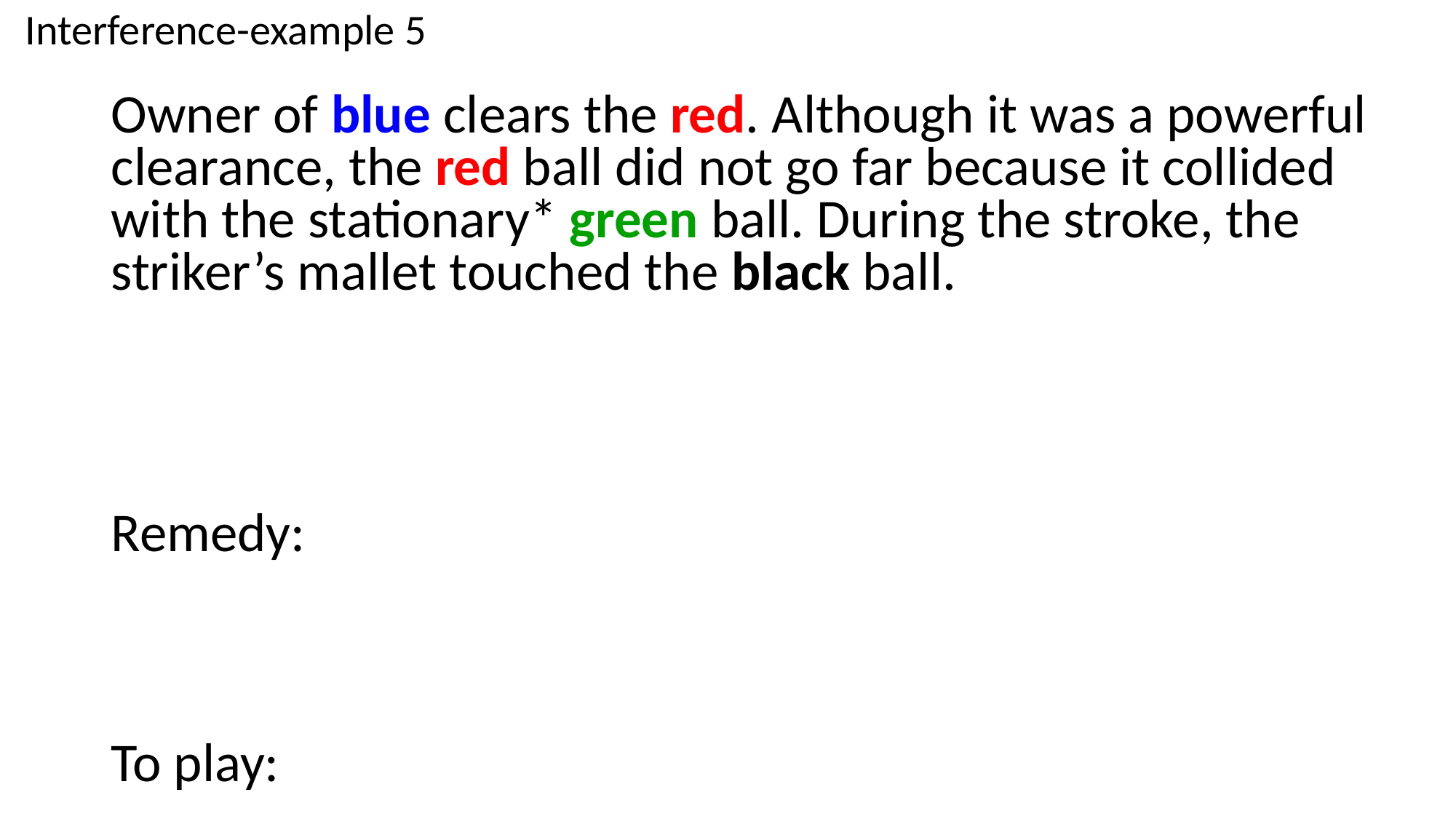

Interference-example 5
Owner of blue clears the red. Although it was a powerful clearance, the red ball did not go far because it collided with the stationary* green ball. During the stroke, the striker’s mallet touched the black ball.
Rule 9.2.5 applies (Interference and error in the same stroke).
This means that, if Red&Yellow choose not to replace the balls, Rule 9.2.3 applies or Rule 9.2.4 applies. (In this case: Rule 9.2.3)

Remedy:	Red&Yellow can choose to leave the red ball where it stopped or where they (or a referee, if present) judge that it would have stopped if there had been no interference.
To play:	Red